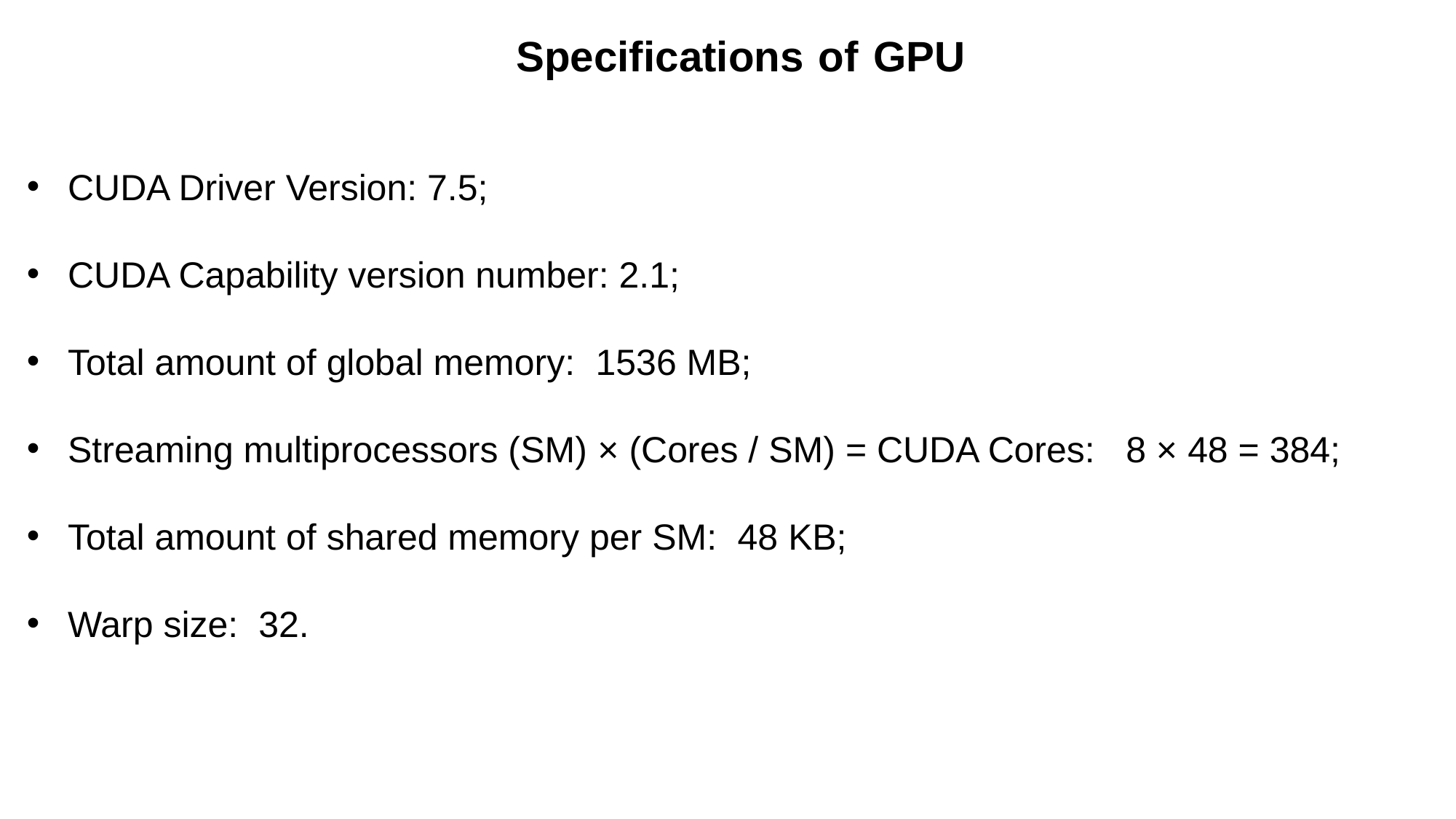

Specifications of GPU
CUDA Driver Version: 7.5;

CUDA Capability version number: 2.1;

Total amount of global memory:  1536 MB;

Streaming multiprocessors (SM) × (Cores / SM) = CUDA Cores:   8 × 48 = 384;

Total amount of shared memory per SM:  48 KB;

Warp size:  32.